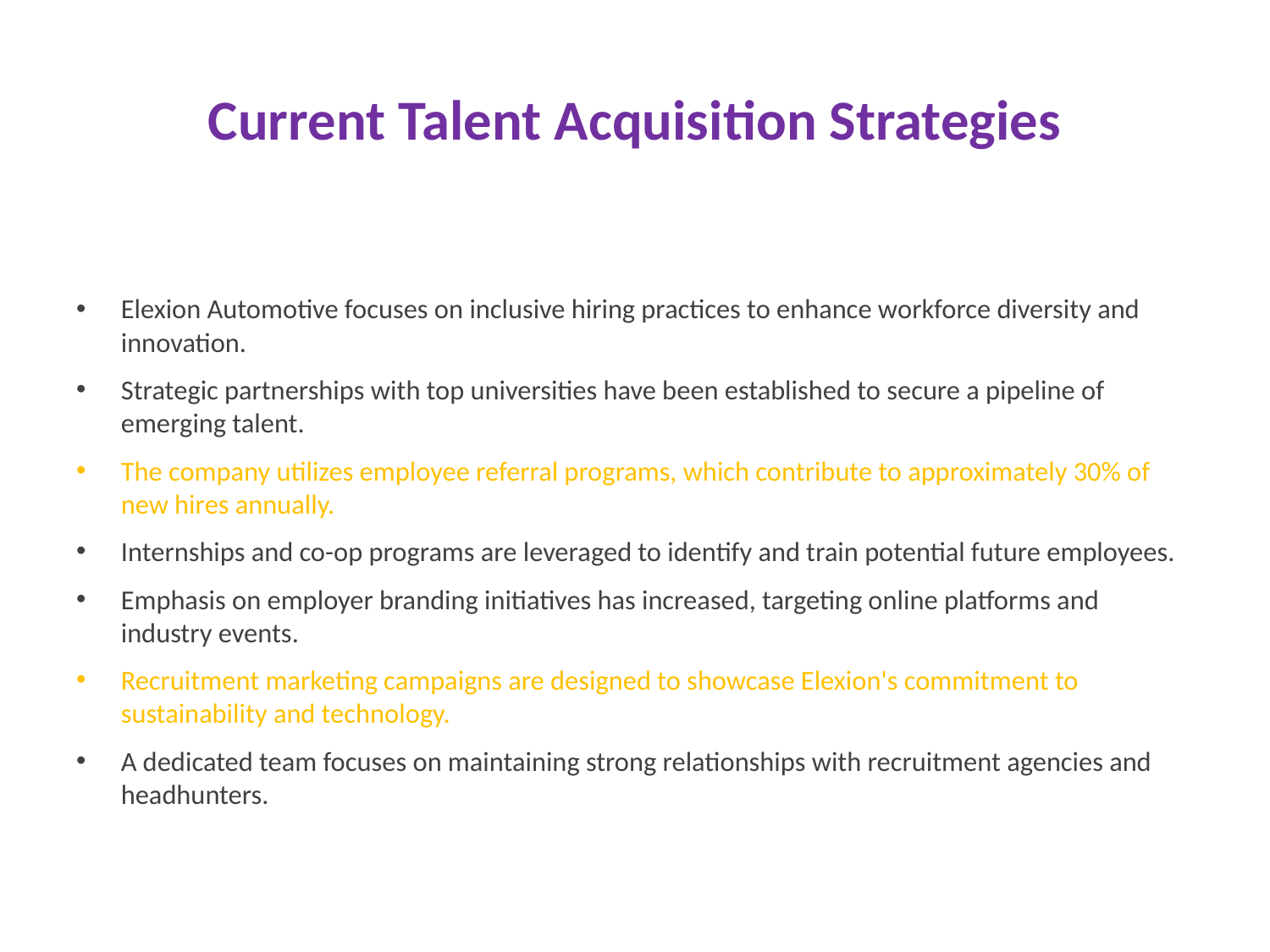

# Current Talent Acquisition Strategies

Elexion Automotive focuses on inclusive hiring practices to enhance workforce diversity and innovation.
Strategic partnerships with top universities have been established to secure a pipeline of emerging talent.
The company utilizes employee referral programs, which contribute to approximately 30% of new hires annually.
Internships and co-op programs are leveraged to identify and train potential future employees.
Emphasis on employer branding initiatives has increased, targeting online platforms and industry events.
Recruitment marketing campaigns are designed to showcase Elexion's commitment to sustainability and technology.
A dedicated team focuses on maintaining strong relationships with recruitment agencies and headhunters.